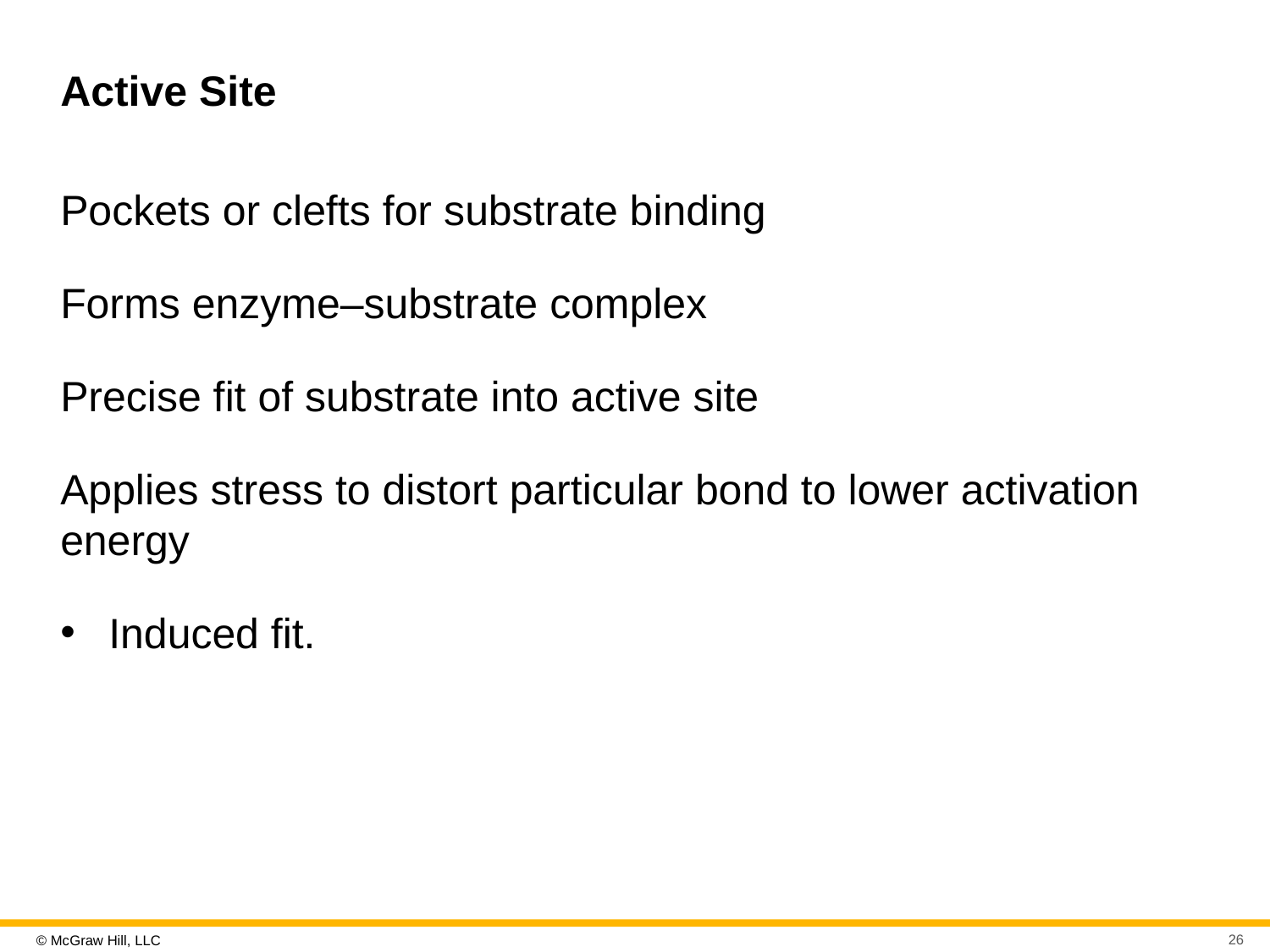

# Active Site
Pockets or clefts for substrate binding
Forms enzyme–substrate complex
Precise fit of substrate into active site
Applies stress to distort particular bond to lower activation energy
Induced fit.
26